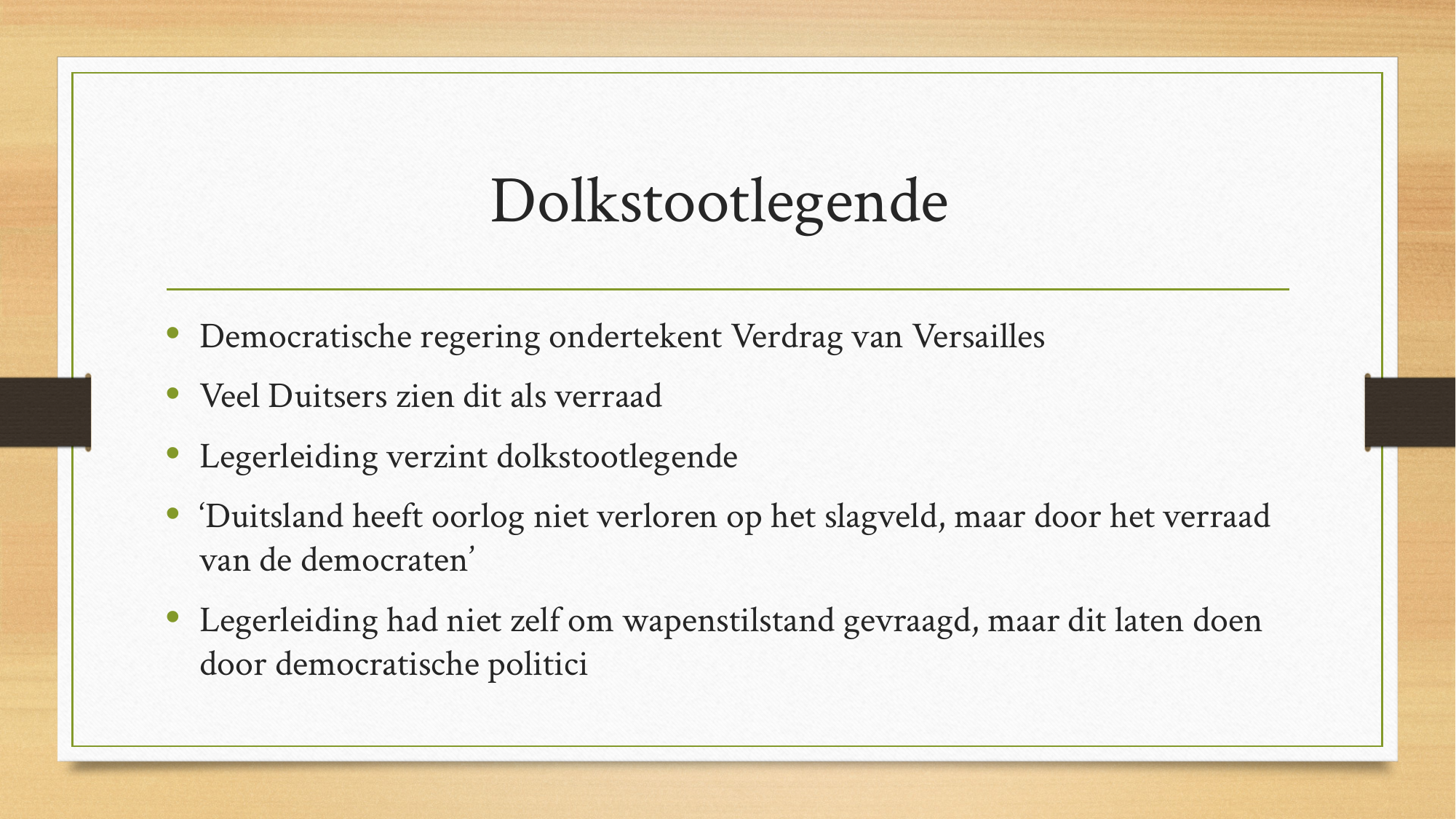

# Dolkstootlegende
Democratische regering ondertekent Verdrag van Versailles
Veel Duitsers zien dit als verraad
Legerleiding verzint dolkstootlegende
‘Duitsland heeft oorlog niet verloren op het slagveld, maar door het verraad van de democraten’
Legerleiding had niet zelf om wapenstilstand gevraagd, maar dit laten doen door democratische politici